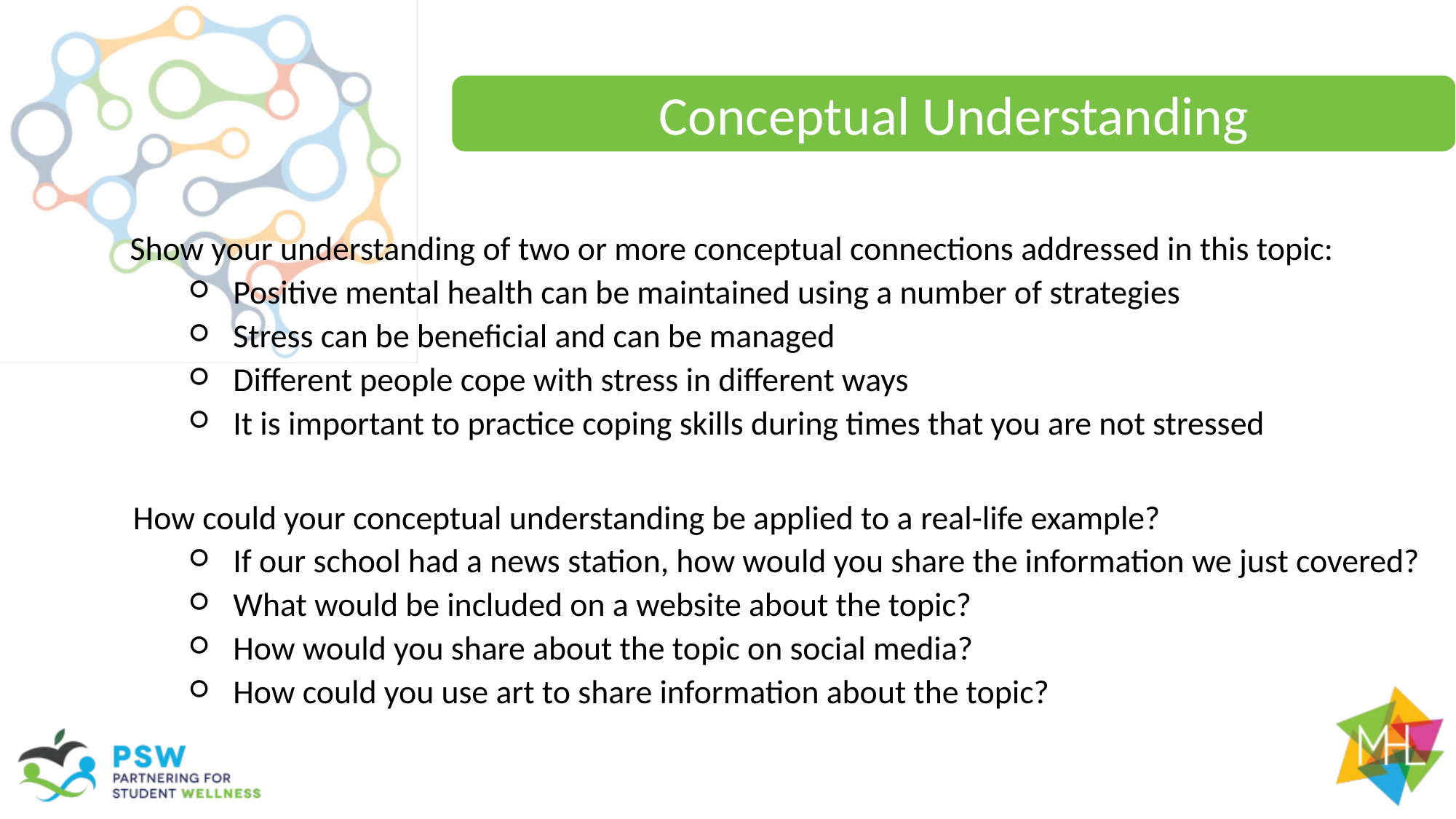

Conceptual Understanding
Show your understanding of two or more conceptual connections addressed in this topic:
Positive mental health can be maintained using a number of strategies
Stress can be beneficial and can be managed
Different people cope with stress in different ways
It is important to practice coping skills during times that you are not stressed

How could your conceptual understanding be applied to a real-life example?
If our school had a news station, how would you share the information we just covered?
What would be included on a website about the topic?
How would you share about the topic on social media?
How could you use art to share information about the topic?